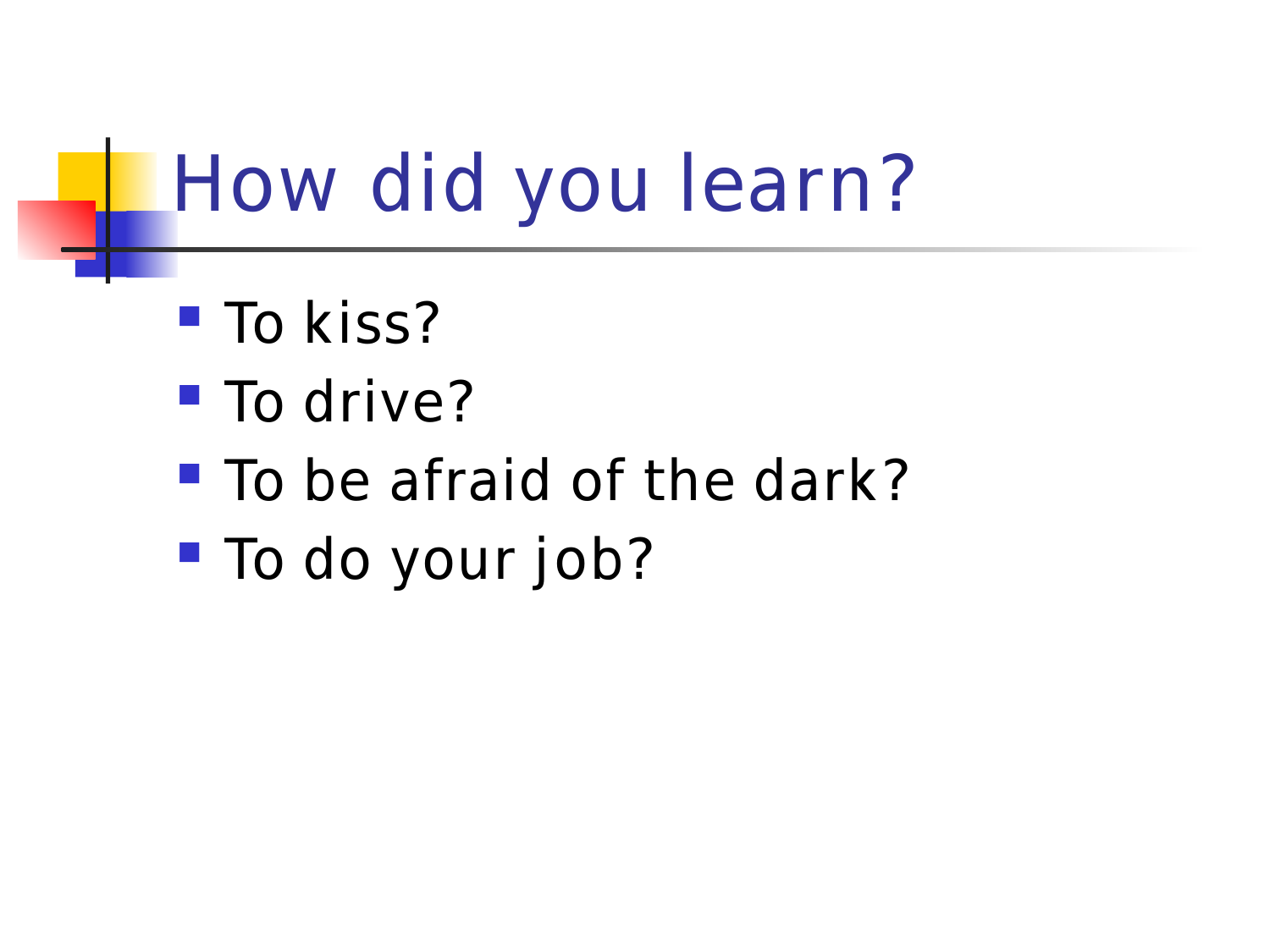

# How did you learn?
To kiss?
To drive?
To be afraid of the dark?
To do your job?